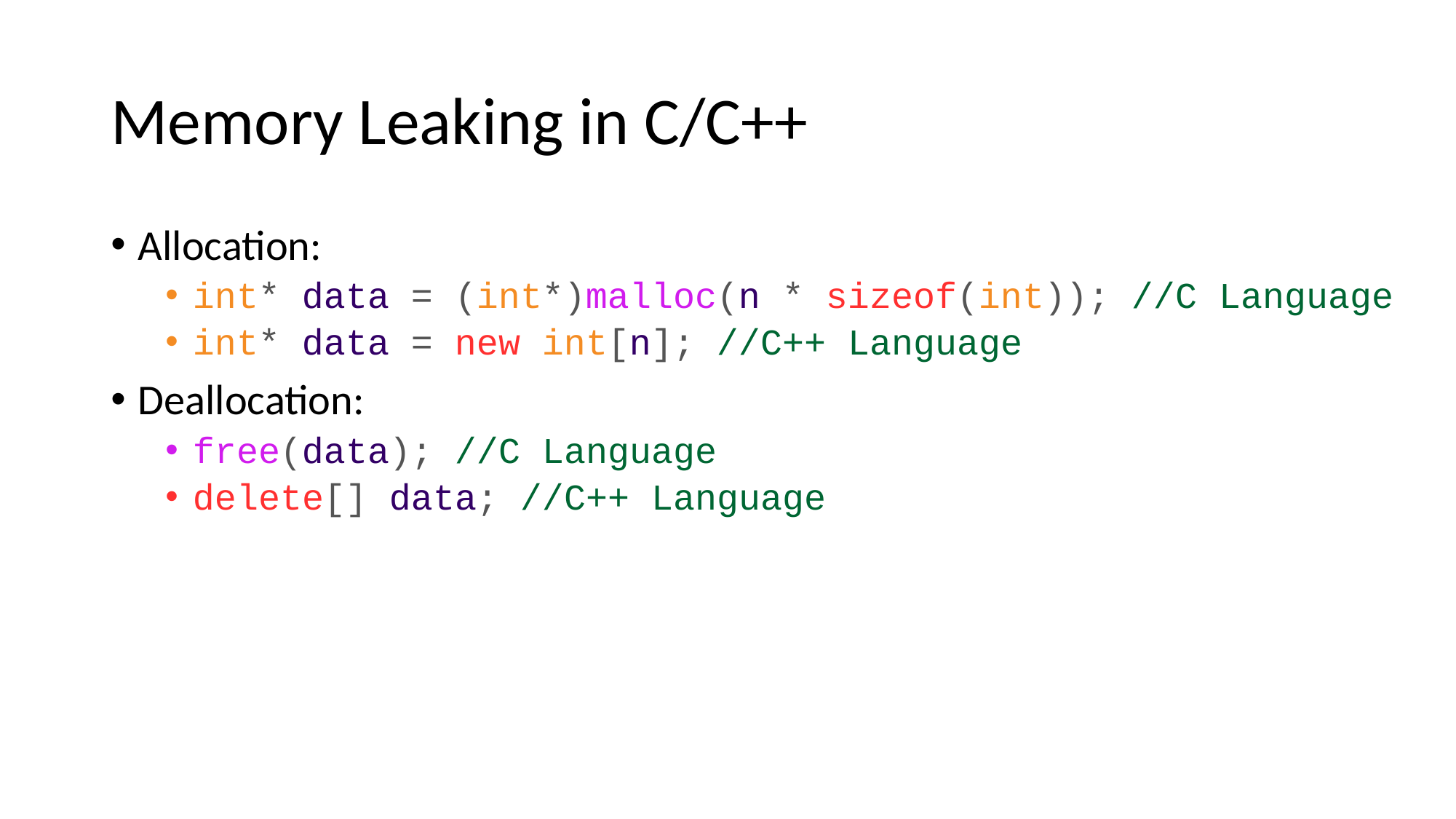

# Memory Leaking in C/C++
Allocation:
int* data = (int*)malloc(n * sizeof(int)); //C Language
int* data = new int[n]; //C++ Language
Deallocation:
free(data); //C Language
delete[] data; //C++ Language